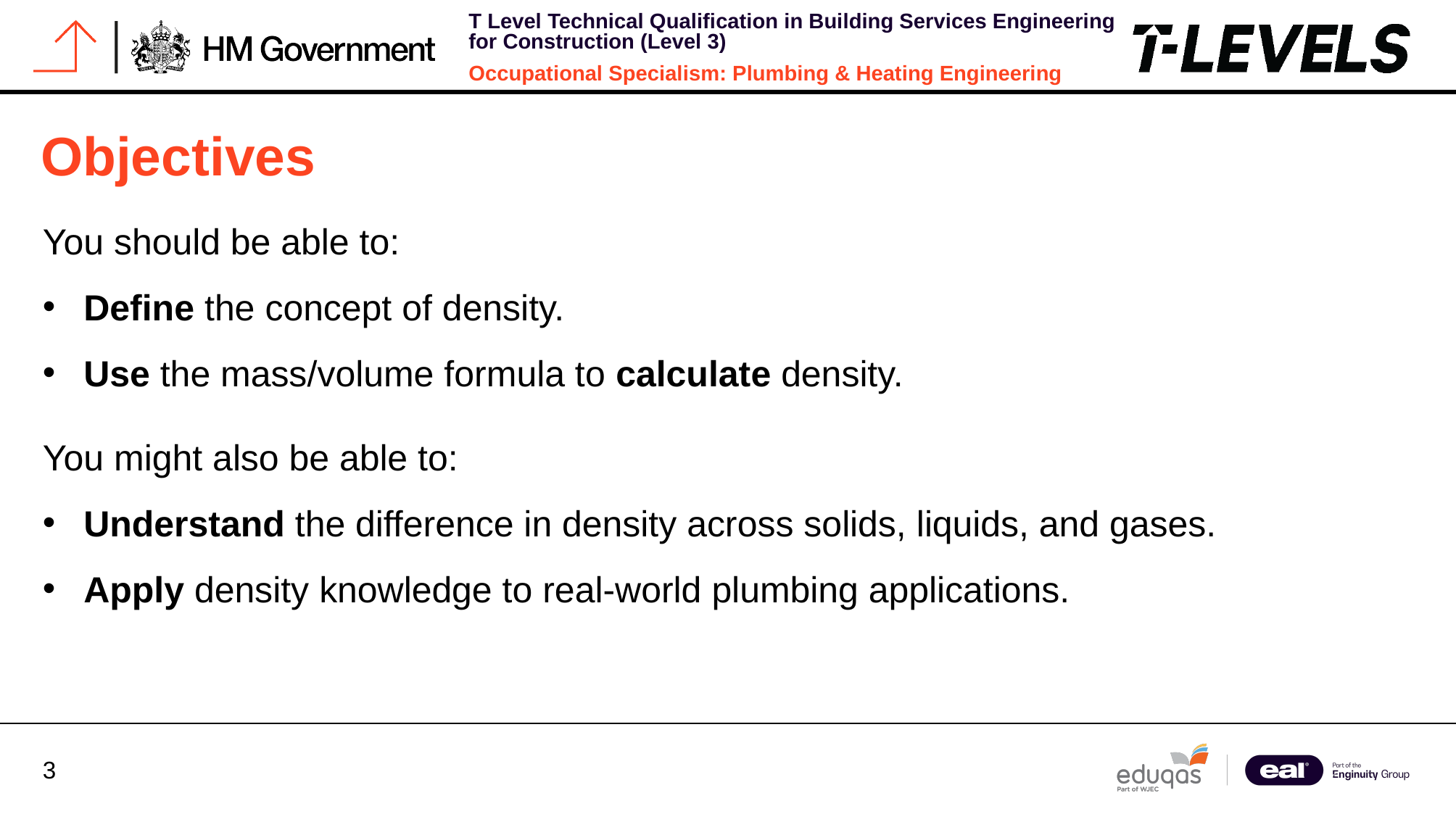

# Objectives
You should be able to:
Define the concept of density.
Use the mass/volume formula to calculate density.
You might also be able to:
Understand the difference in density across solids, liquids, and gases.
Apply density knowledge to real-world plumbing applications.